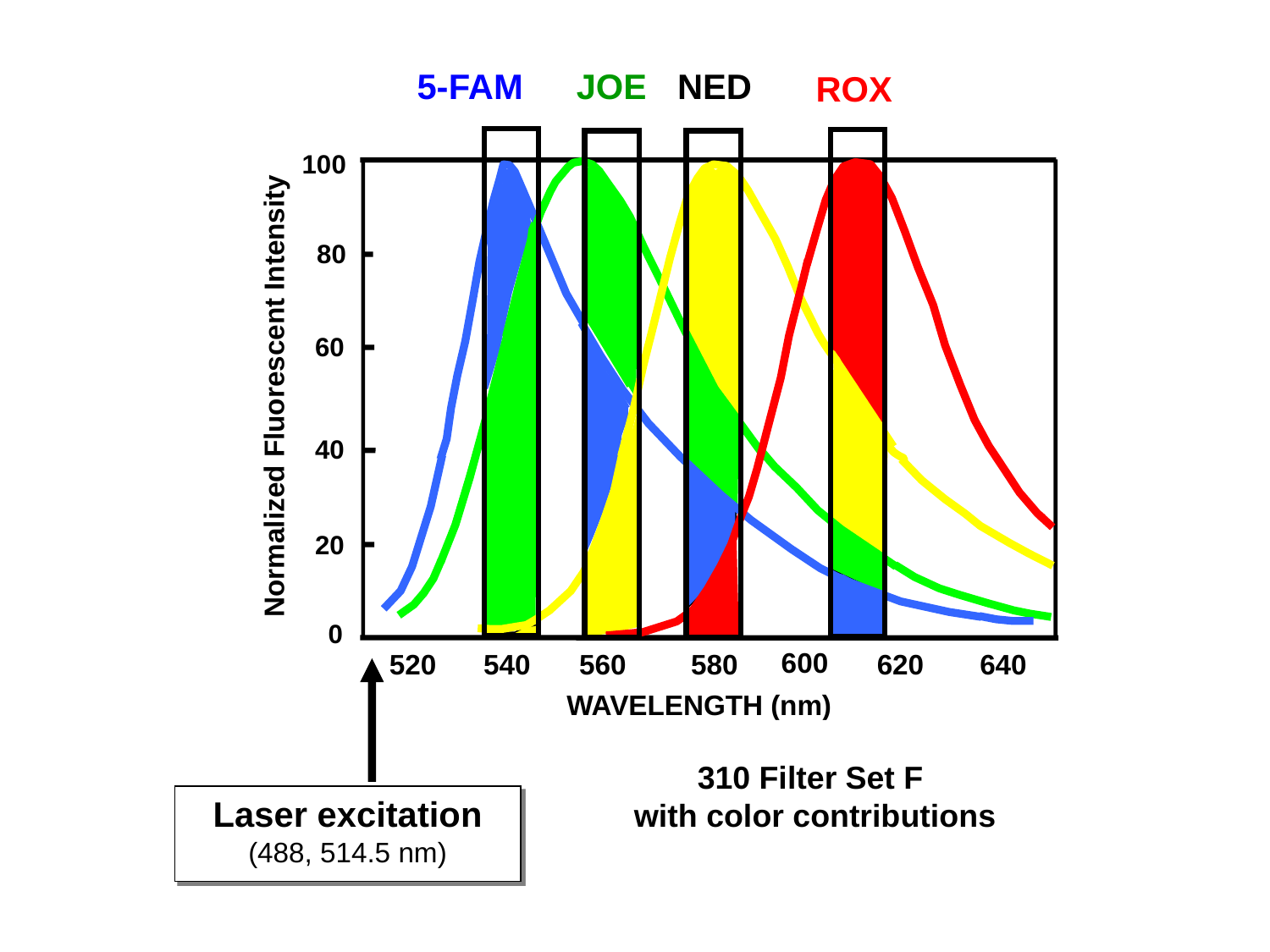

5-FAM
JOE
NED
ROX

100

80

60

Normalized Fluorescent Intensity

40

20

0

600
520
540
560
580
620
640

WAVELENGTH (nm)

310 Filter Set F
with color contributions
Laser excitation
(488, 514.5 nm)